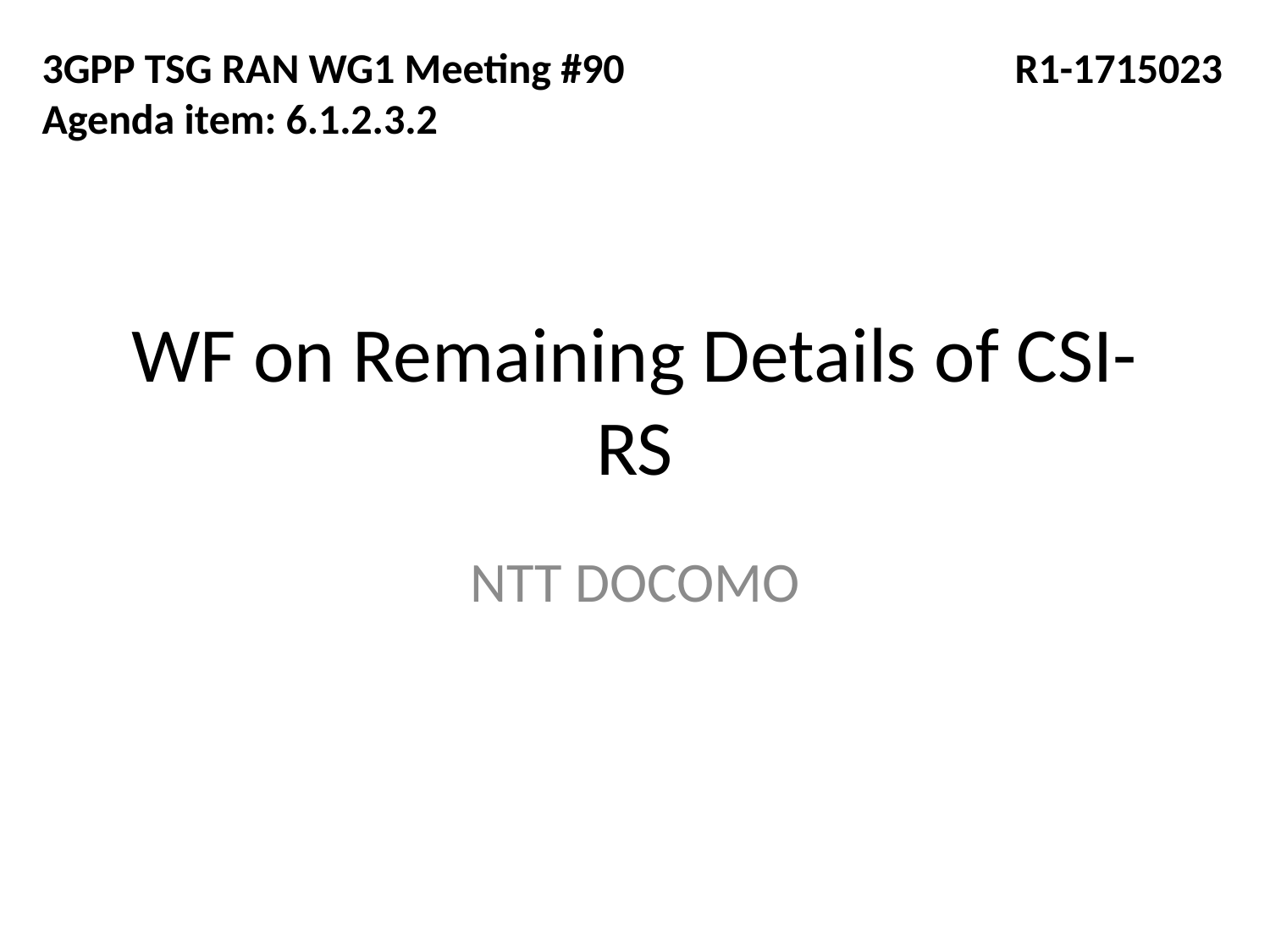

3GPP TSG RAN WG1 Meeting #90
Agenda item: 6.1.2.3.2
R1-1715023
# WF on Remaining Details of CSI-RS
NTT DOCOMO